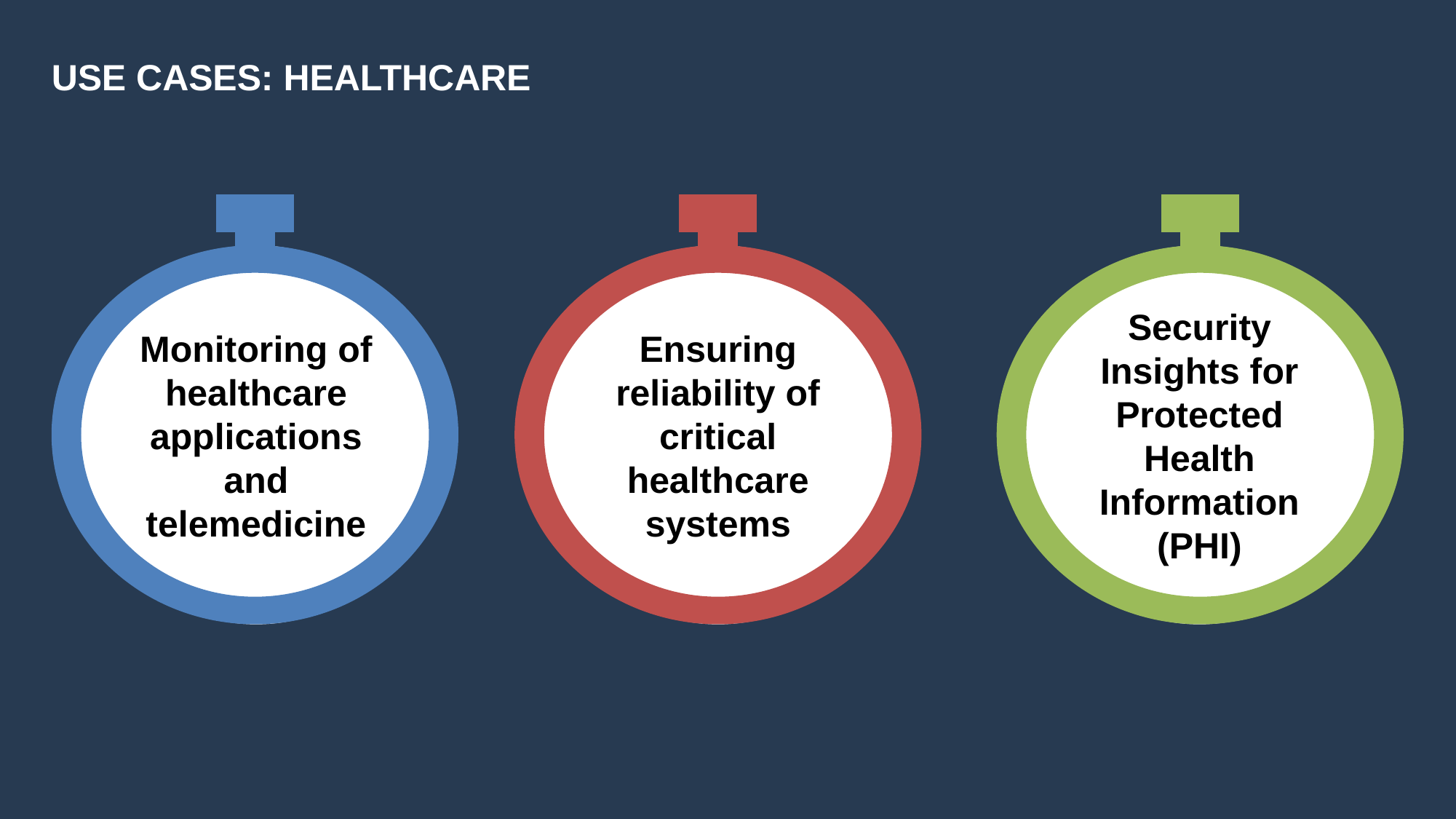

# Use Cases: Healthcare

Monitoring of healthcare applications and telemedicine

Ensuring reliability of critical healthcare systems

Security Insights for Protected Health Information (PHI)